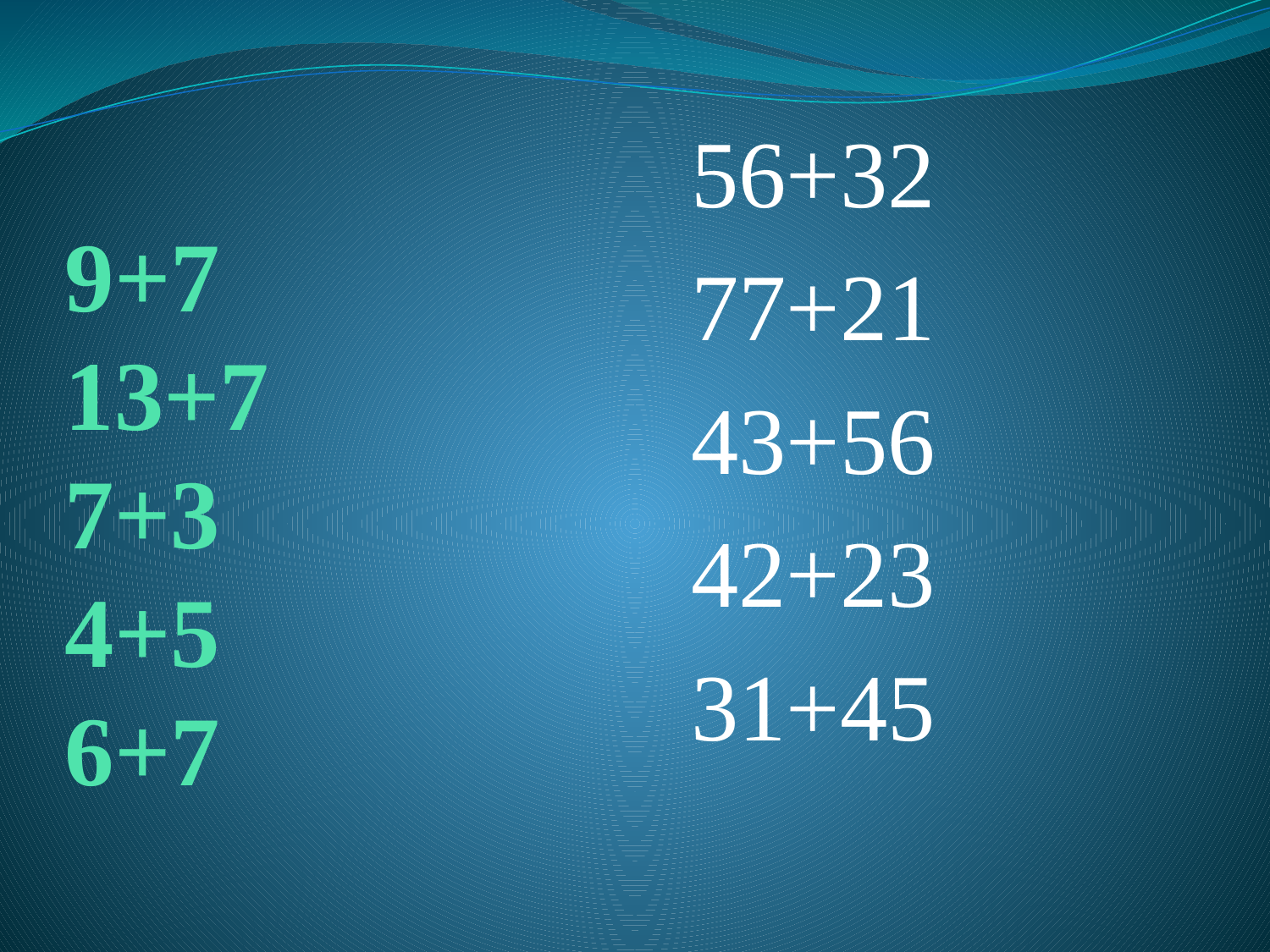

# 9+7 13+7 7+3 4+5 6+7
56+32
77+21
43+56
42+23
31+45